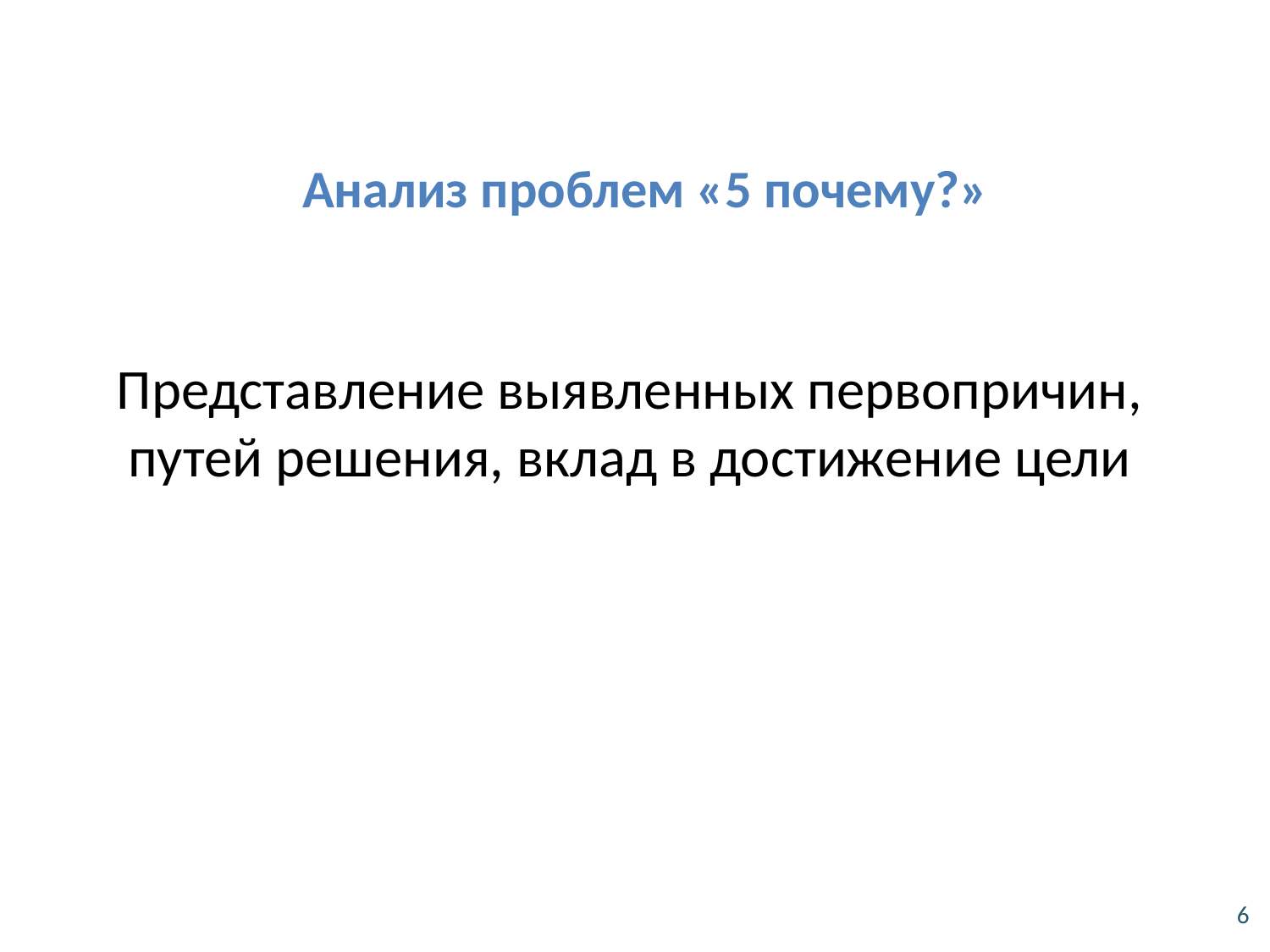

# Анализ проблем «5 почему?»
Представление выявленных первопричин, путей решения, вклад в достижение цели
6